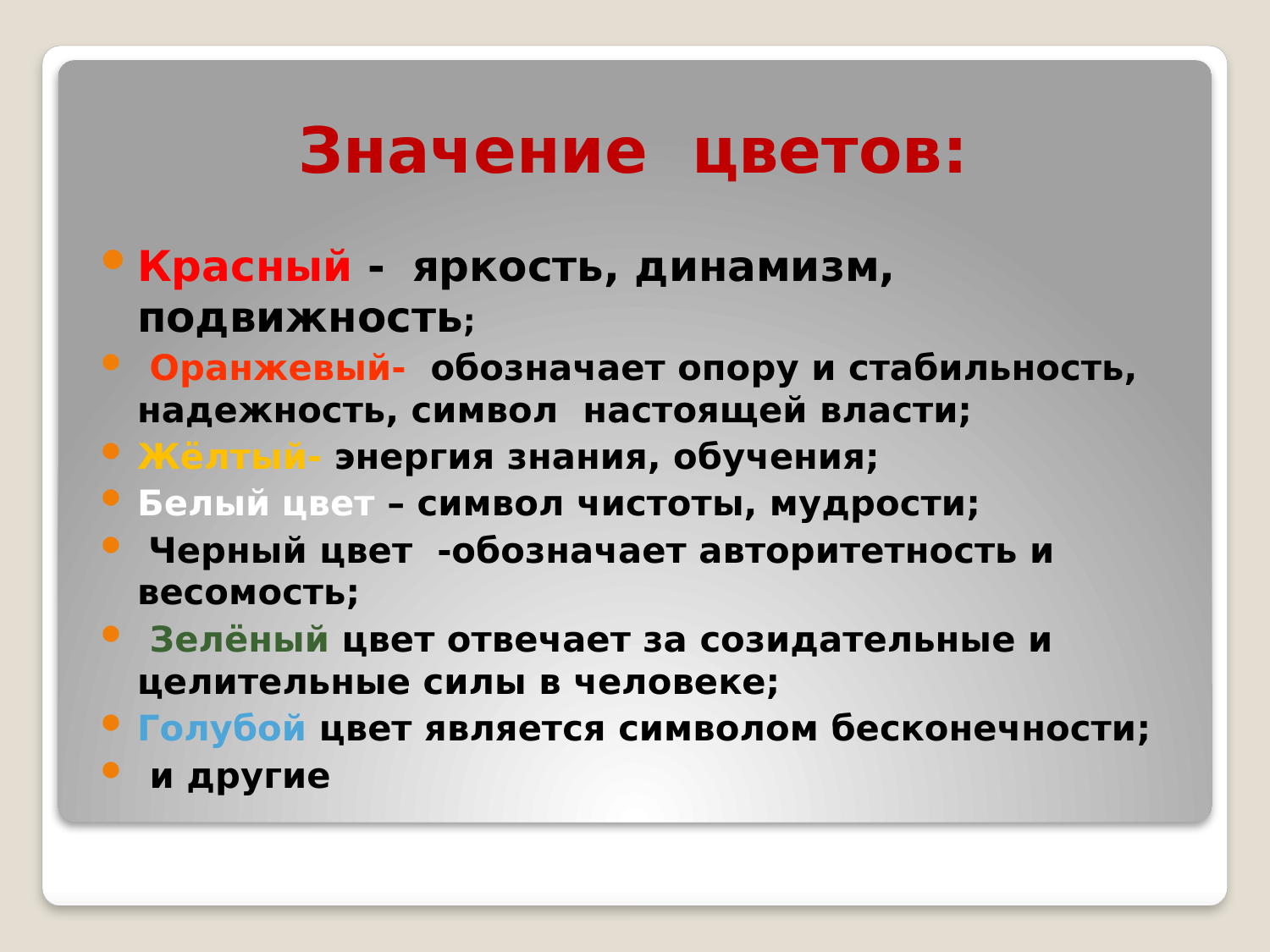

# Значение  цветов:
Красный -  яркость, динамизм, подвижность;
 Оранжевый-  обозначает опору и стабильность, надежность, символ  настоящей власти;
Жёлтый- энергия знания, обучения;
Белый цвет – символ чистоты, мудрости;
 Черный цвет  -обозначает авторитетность и весомость;
 Зелёный цвет отвечает за созидательные и целительные силы в человеке;
Голубой цвет является символом бесконечности;
 и другие